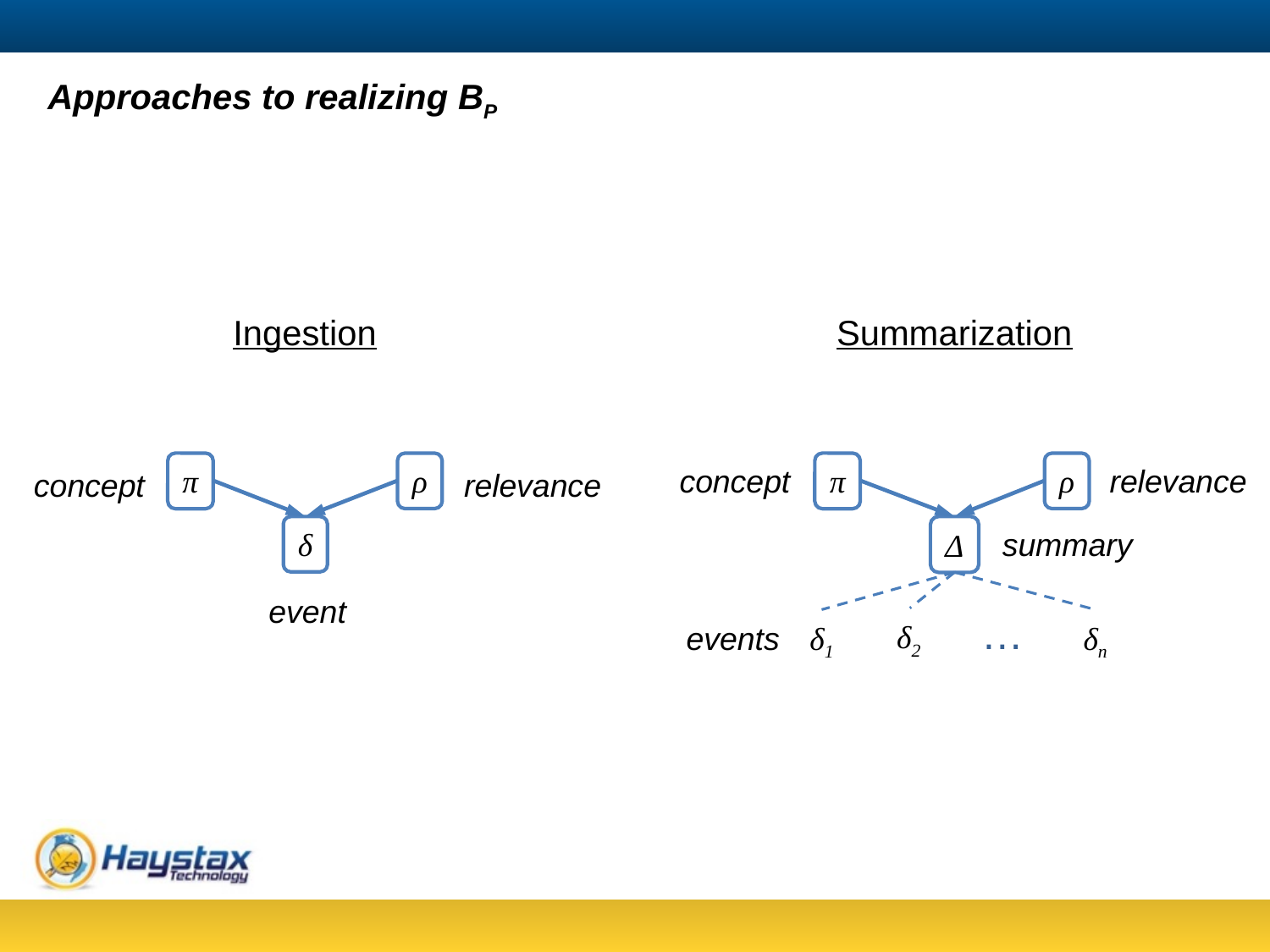

# Approaches to realizing BP
Ingestion
π
ρ
δ
concept
relevance
event
Summarization
π
ρ
Δ
…
δ2
δ1
δn
concept
relevance
summary
events